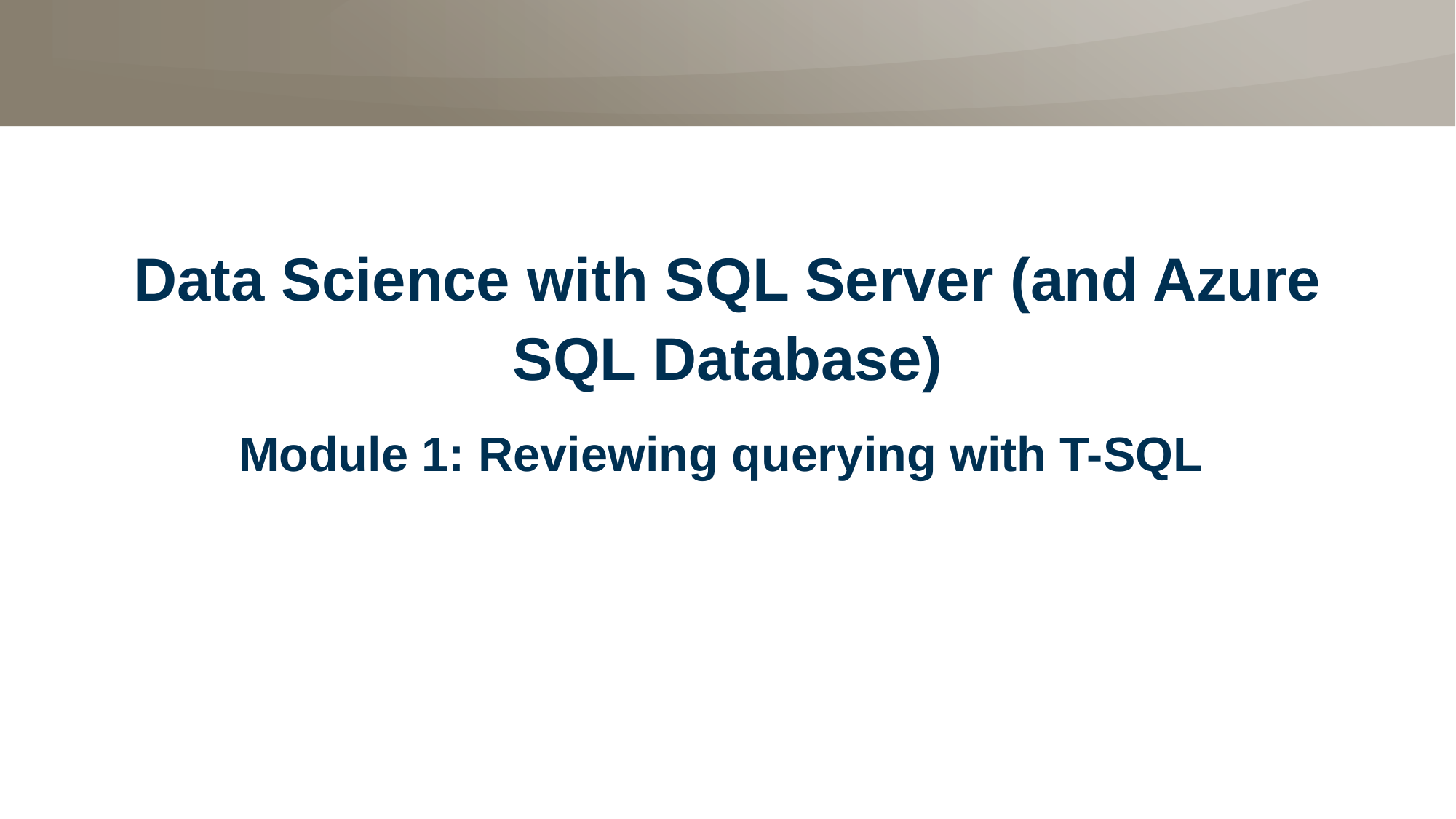

Data Science with SQL Server (and Azure SQL Database)
Module 1: Reviewing querying with T-SQL